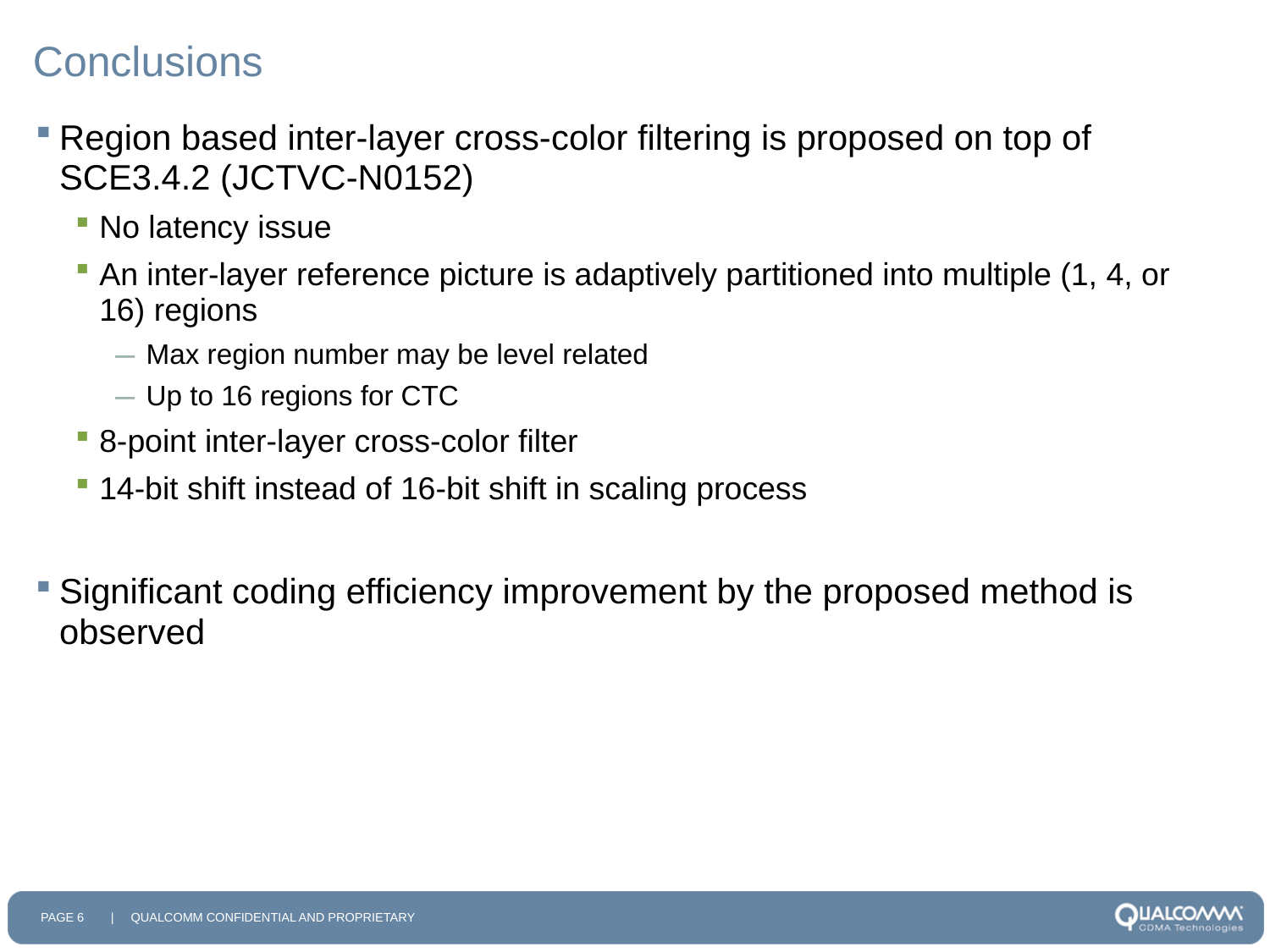

# Conclusions
Region based inter-layer cross-color filtering is proposed on top of SCE3.4.2 (JCTVC-N0152)
No latency issue
An inter-layer reference picture is adaptively partitioned into multiple (1, 4, or 16) regions
Max region number may be level related
Up to 16 regions for CTC
8-point inter-layer cross-color filter
14-bit shift instead of 16-bit shift in scaling process

Significant coding efficiency improvement by the proposed method is observed